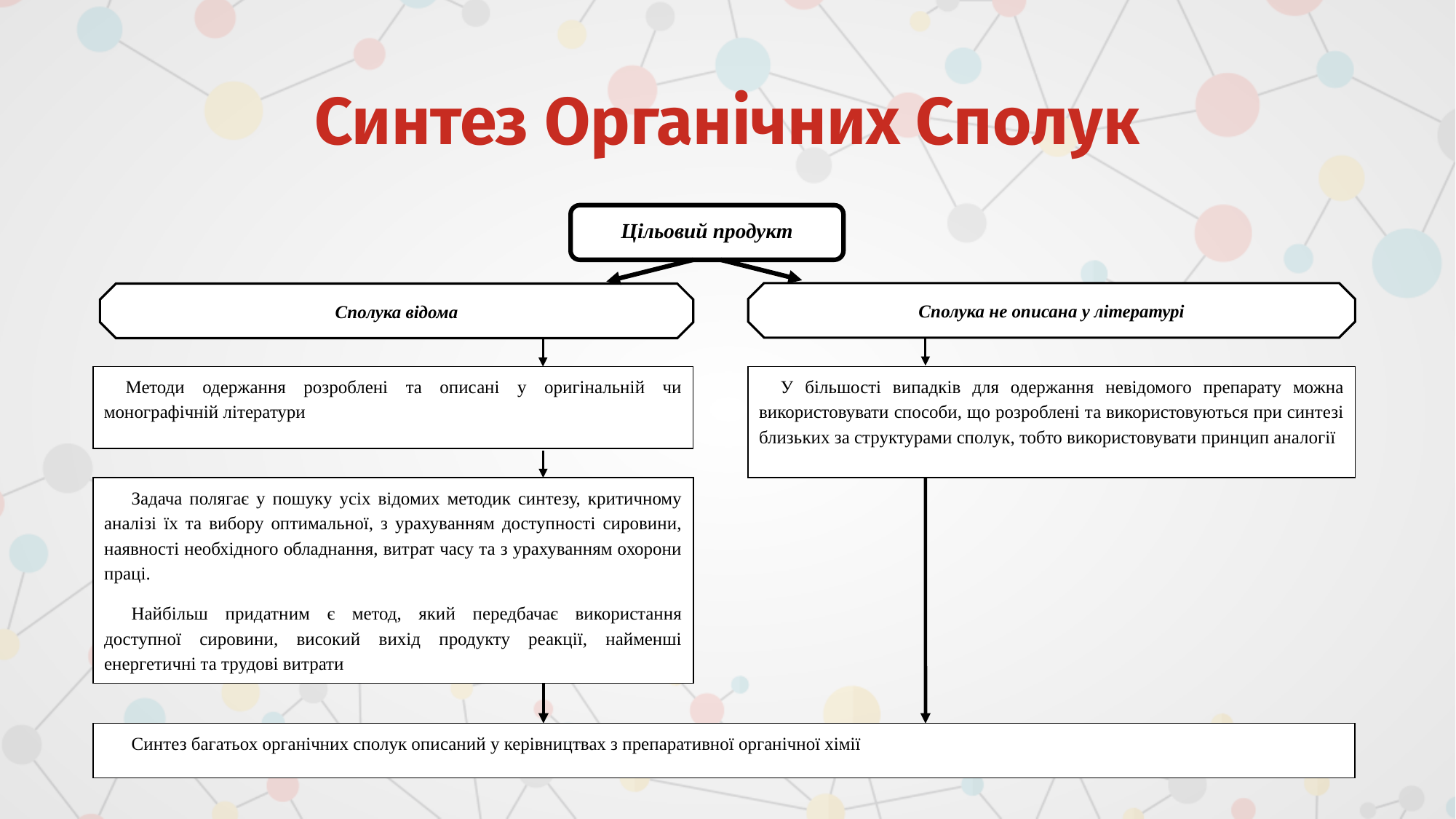

# Синтез Органічних Сполук
Цільовий продукт
Сполука не описана у літературі
Сполука відома
Методи одержання розроблені та описані у оригінальній чи монографічній літератури
У більшості випадків для одержання невідомого препарату можна використовувати способи, що розроблені та використовуються при синтезі близьких за структурами сполук, тобто використовувати принцип аналогії
Задача полягає у пошуку усіх відомих методик синтезу, критичному аналізі їх та вибору оптимальної, з урахуванням доступності сировини, наявності необхідного обладнання, витрат часу та з урахуванням охорони праці.
Найбільш придатним є метод, який передбачає використання доступної сировини, високий вихід продукту реакції, найменші енергетичні та трудові витрати
Синтез багатьох органічних сполук описаний у керівництвах з препаративної органічної хімії